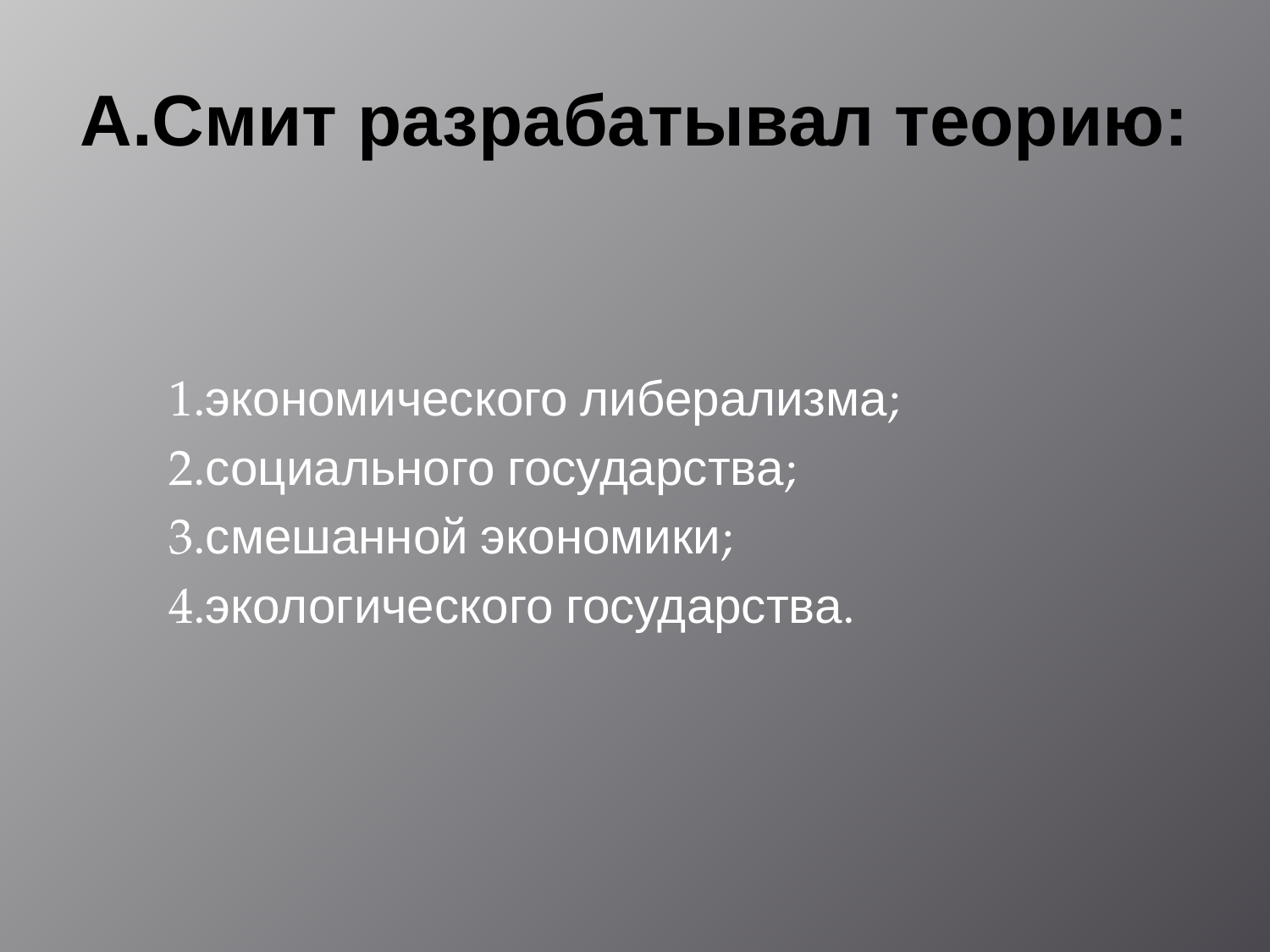

# А.Смит разрабатывал теорию:

      1.экономического либерализма;
      2.социального государства;
      3.смешанной экономики;
      4.экологического государства.